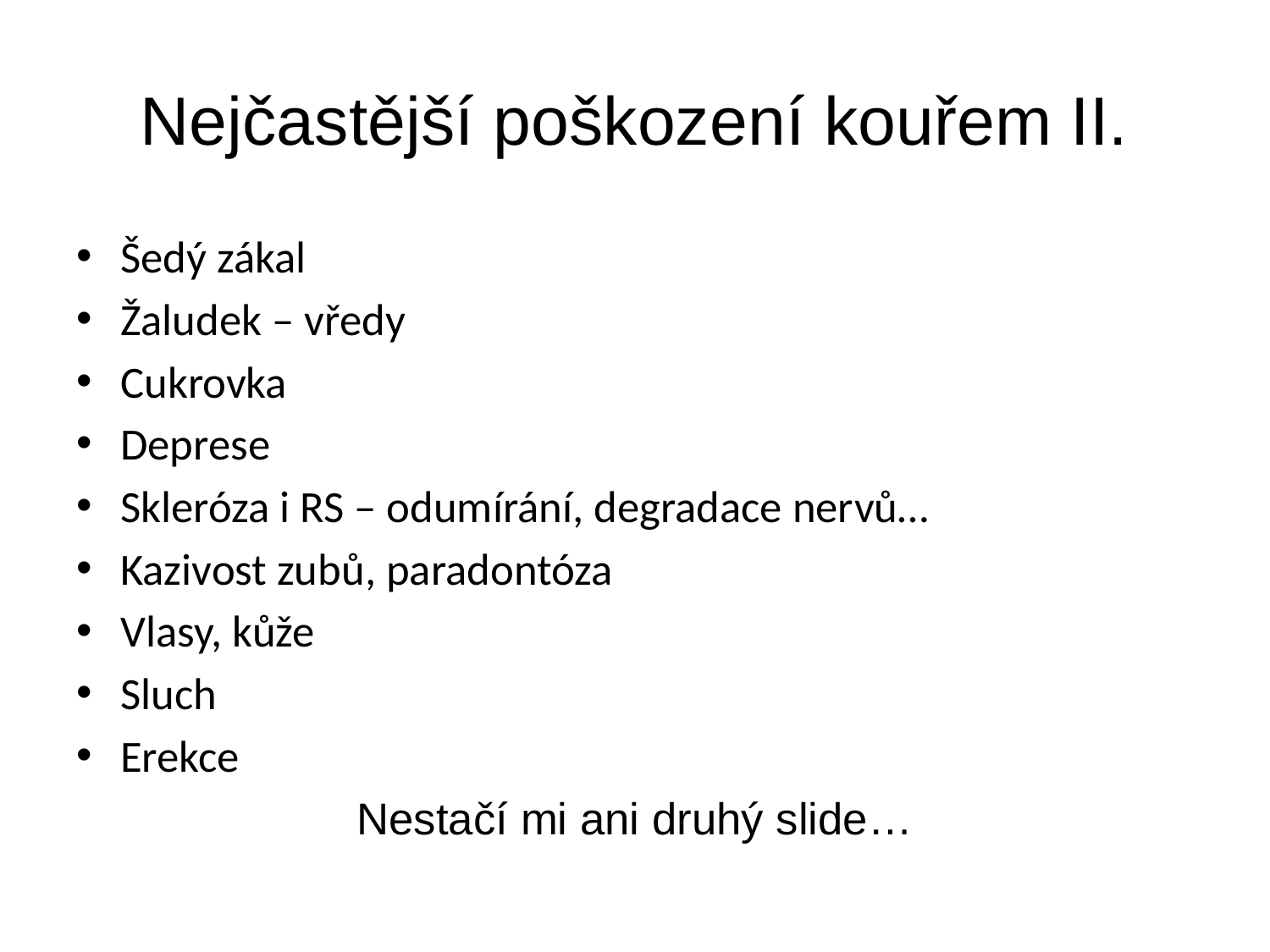

# Nejčastější poškození kouřem II.
Šedý zákal
Žaludek – vředy
Cukrovka
Deprese
Skleróza i RS – odumírání, degradace nervů…
Kazivost zubů, paradontóza
Vlasy, kůže
Sluch
Erekce
Nestačí mi ani druhý slide…